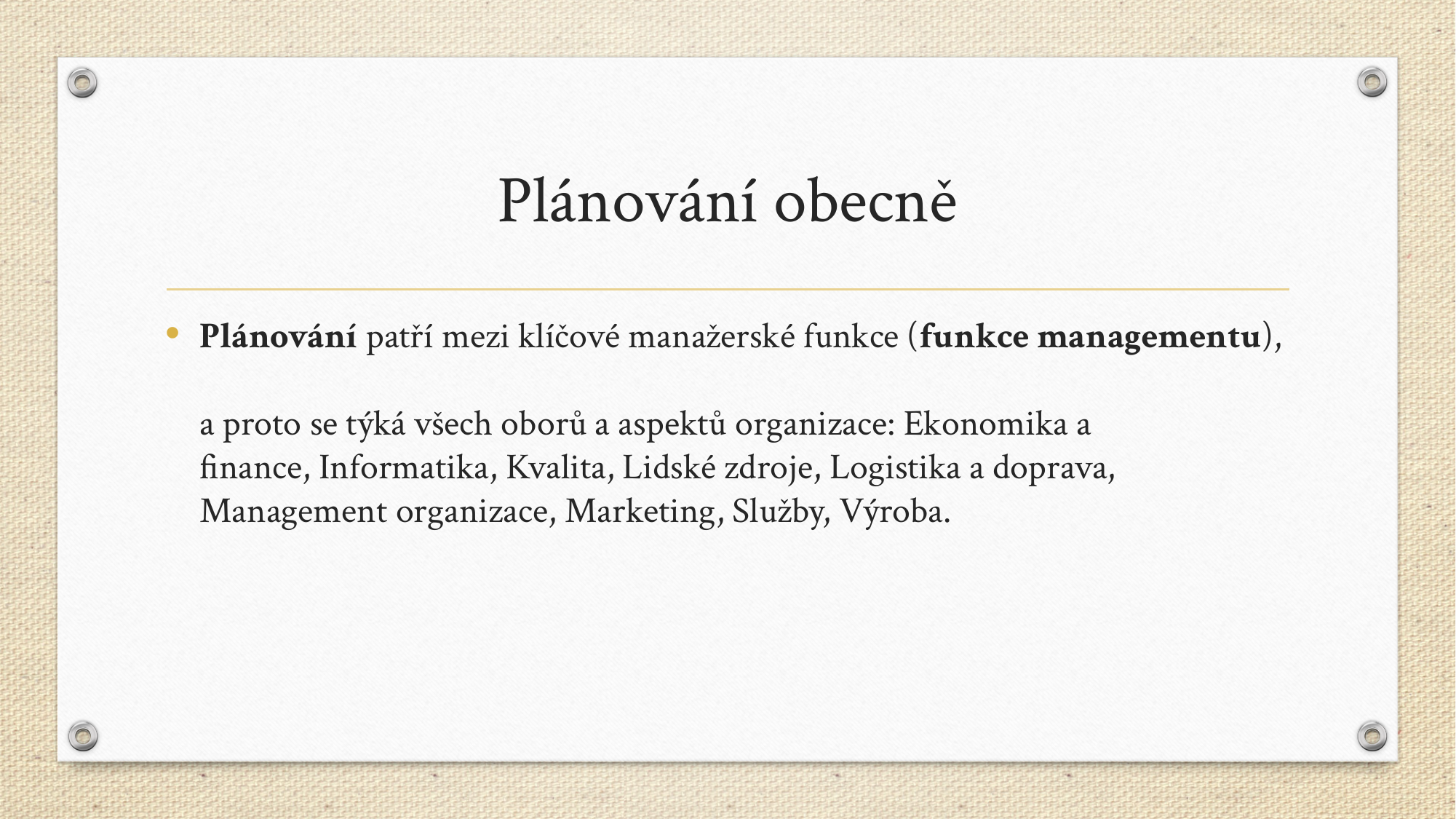

# Plánování obecně
Plánování patří mezi klíčové manažerské funkce (funkce managementu),
a proto se týká všech oborů a aspektů organizace: Ekonomika a finance, Informatika, Kvalita, Lidské zdroje, Logistika a doprava, Management organizace, Marketing, Služby, Výroba.